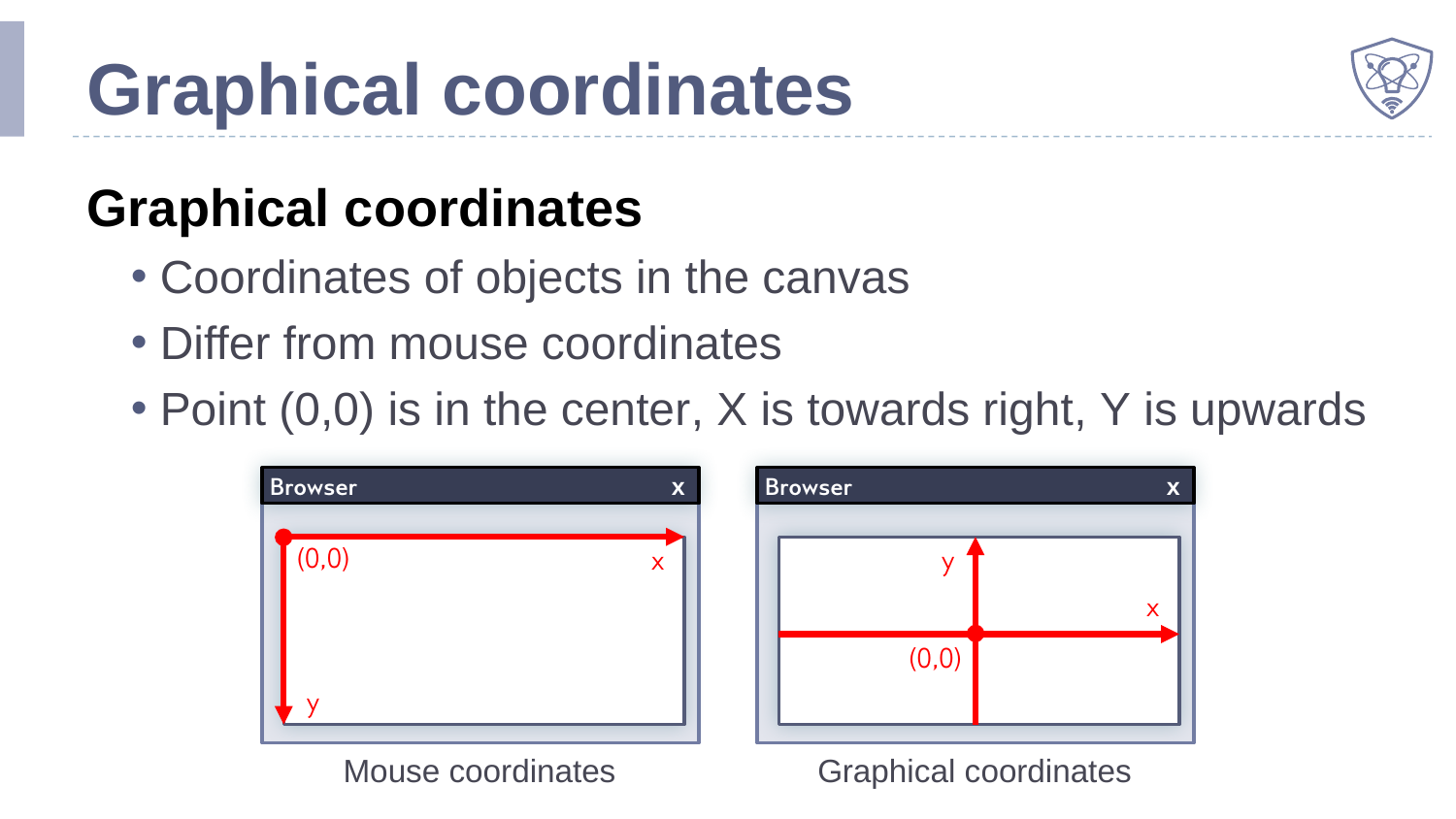

# Graphical coordinates
Graphical coordinates
Coordinates of objects in the canvas
Differ from mouse coordinates
Point (0,0) is in the center, X is towards right, Y is upwards
 Browser	x
 Browser	x

(0,0)

x

y
x

(0,0)
y
Mouse coordinates
Graphical coordinates